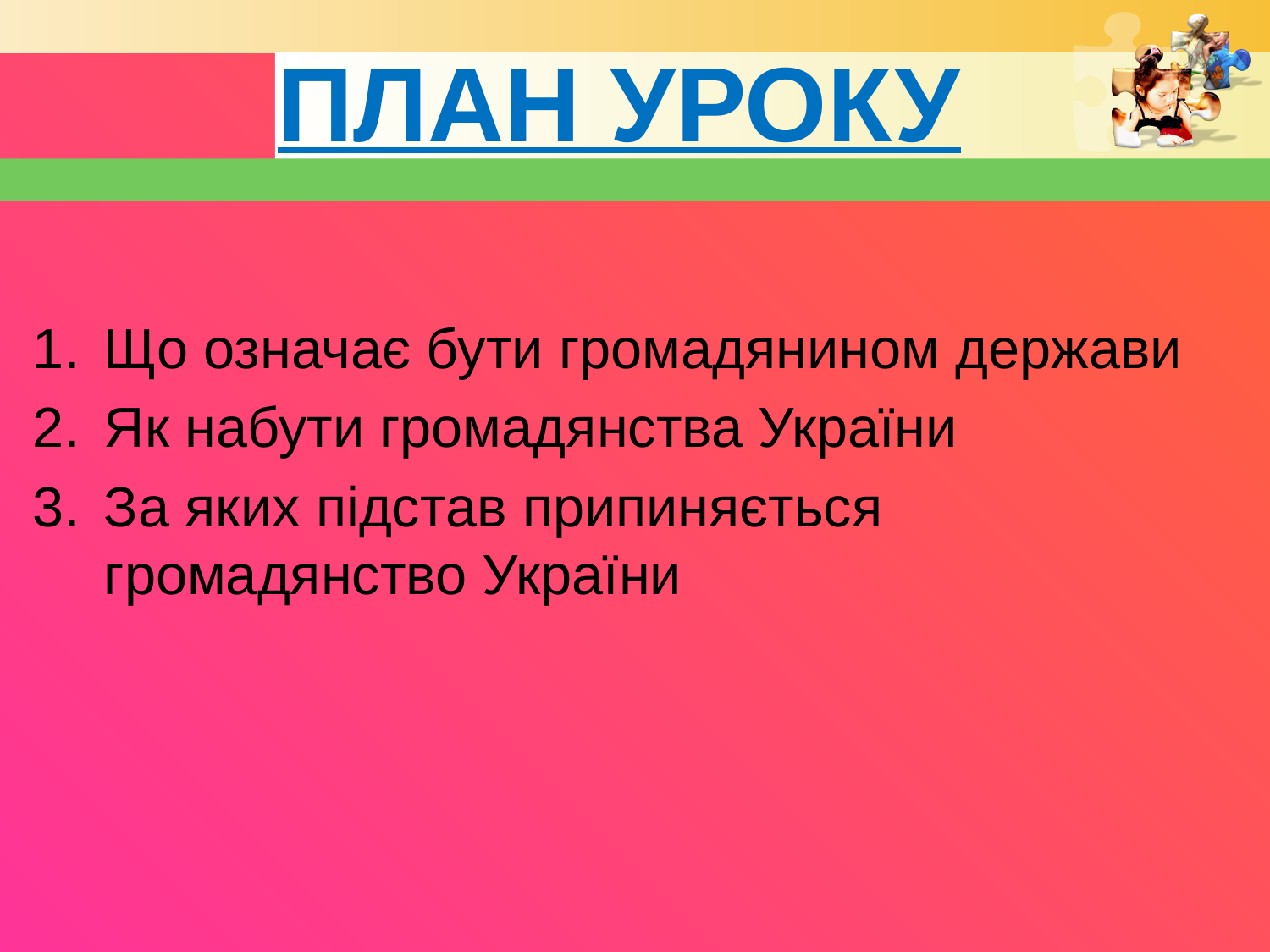

# План уроку
Що означає бути громадянином держави
Як набути громадянства України
За яких підстав припиняється громадянство України